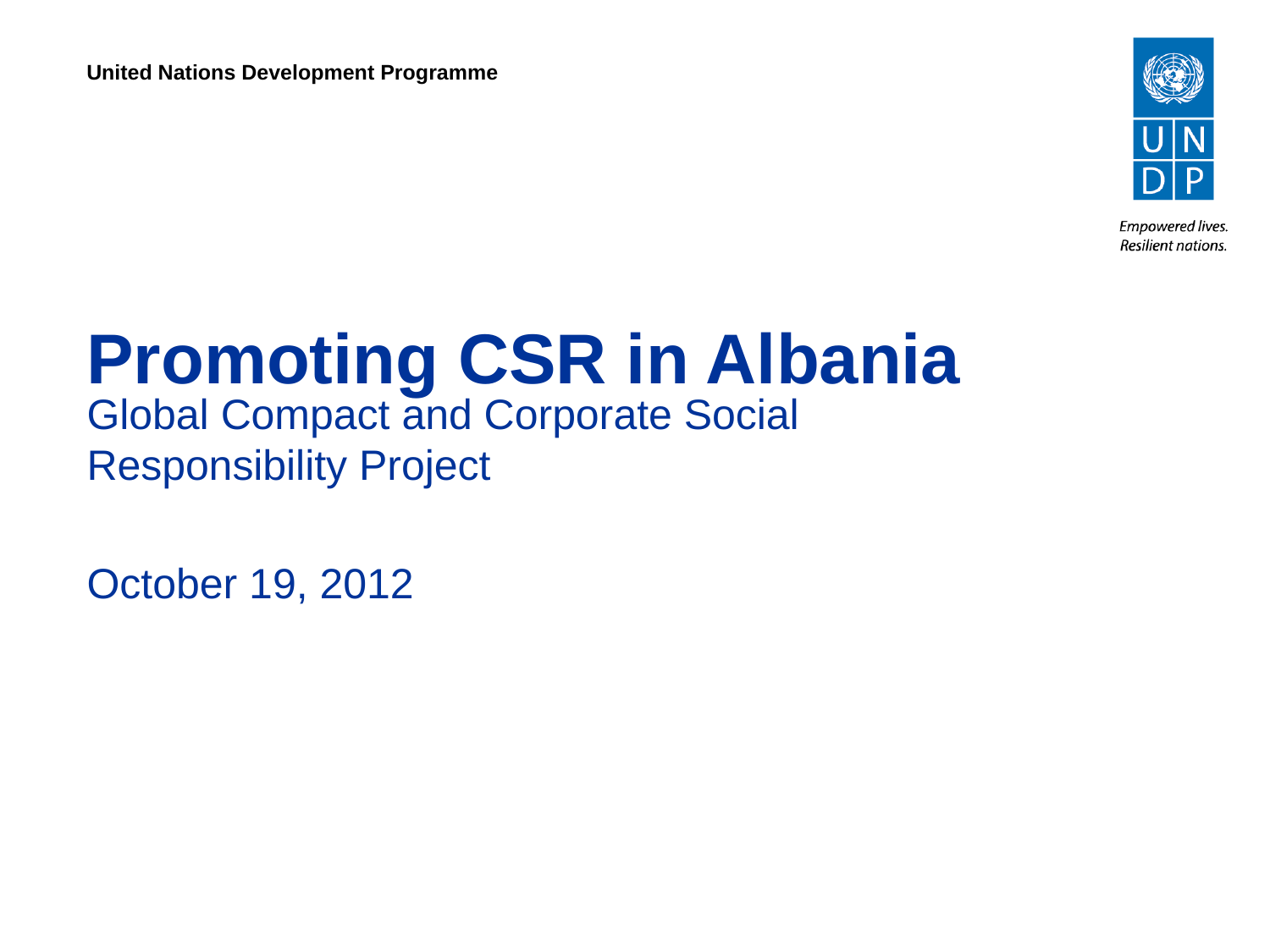

United Nations Development Programme
Promoting CSR in Albania
Global Compact and Corporate Social Responsibility Project

October 19, 2012